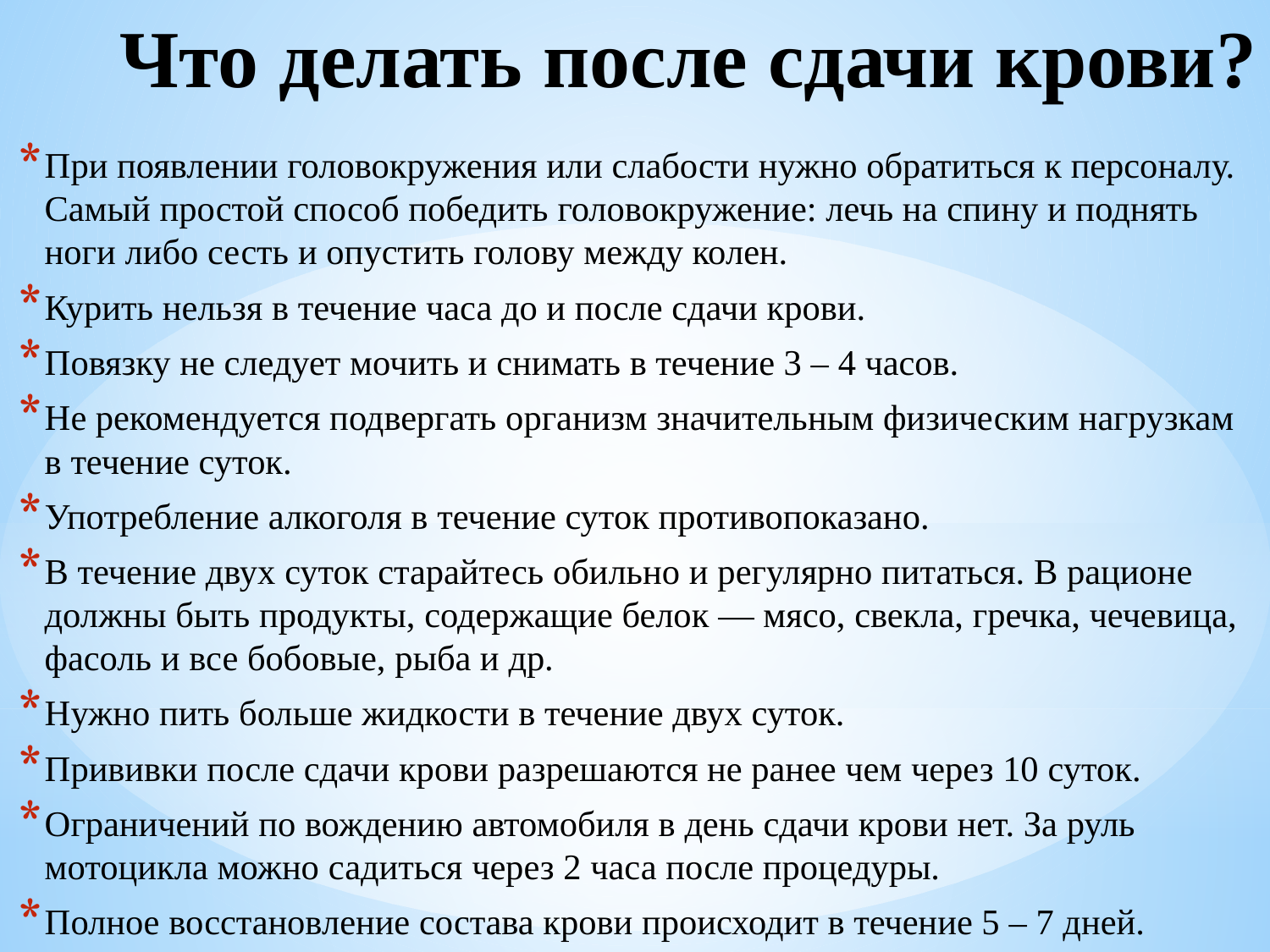

# Что делать после сдачи крови?
При появлении головокружения или слабости нужно обратиться к персоналу. Самый простой способ победить головокружение: лечь на спину и поднять ноги либо сесть и опустить голову между колен.
Курить нельзя в течение часа до и после сдачи крови.
Повязку не следует мочить и снимать в течение 3 – 4 часов.
Не рекомендуется подвергать организм значительным физическим нагрузкам в течение суток.
Употребление алкоголя в течение суток противопоказано.
В течение двух суток старайтесь обильно и регулярно питаться. В рационе должны быть продукты, содержащие белок — мясо, свекла, гречка, чечевица, фасоль и все бобовые, рыба и др.
Нужно пить больше жидкости в течение двух суток.
Прививки после сдачи крови разрешаются не ранее чем через 10 суток.
Ограничений по вождению автомобиля в день сдачи крови нет. За руль мотоцикла можно садиться через 2 часа после процедуры.
Полное восстановление состава крови происходит в течение 5 – 7 дней.